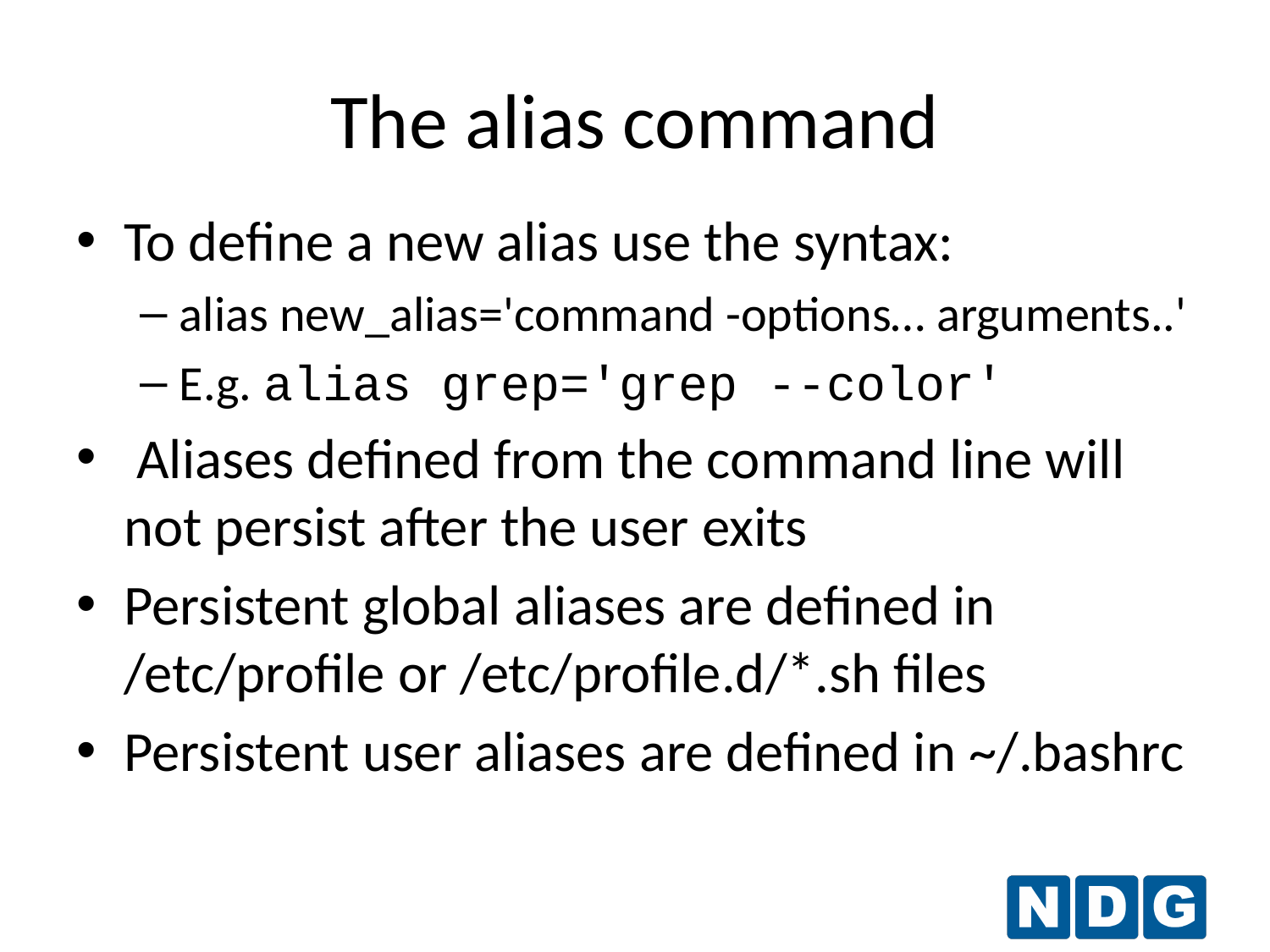

The alias command
To define a new alias use the syntax:
alias new_alias='command -options… arguments..'
E.g. alias grep='grep --color'
 Aliases defined from the command line will not persist after the user exits
Persistent global aliases are defined in /etc/profile or /etc/profile.d/*.sh files
Persistent user aliases are defined in ~/.bashrc